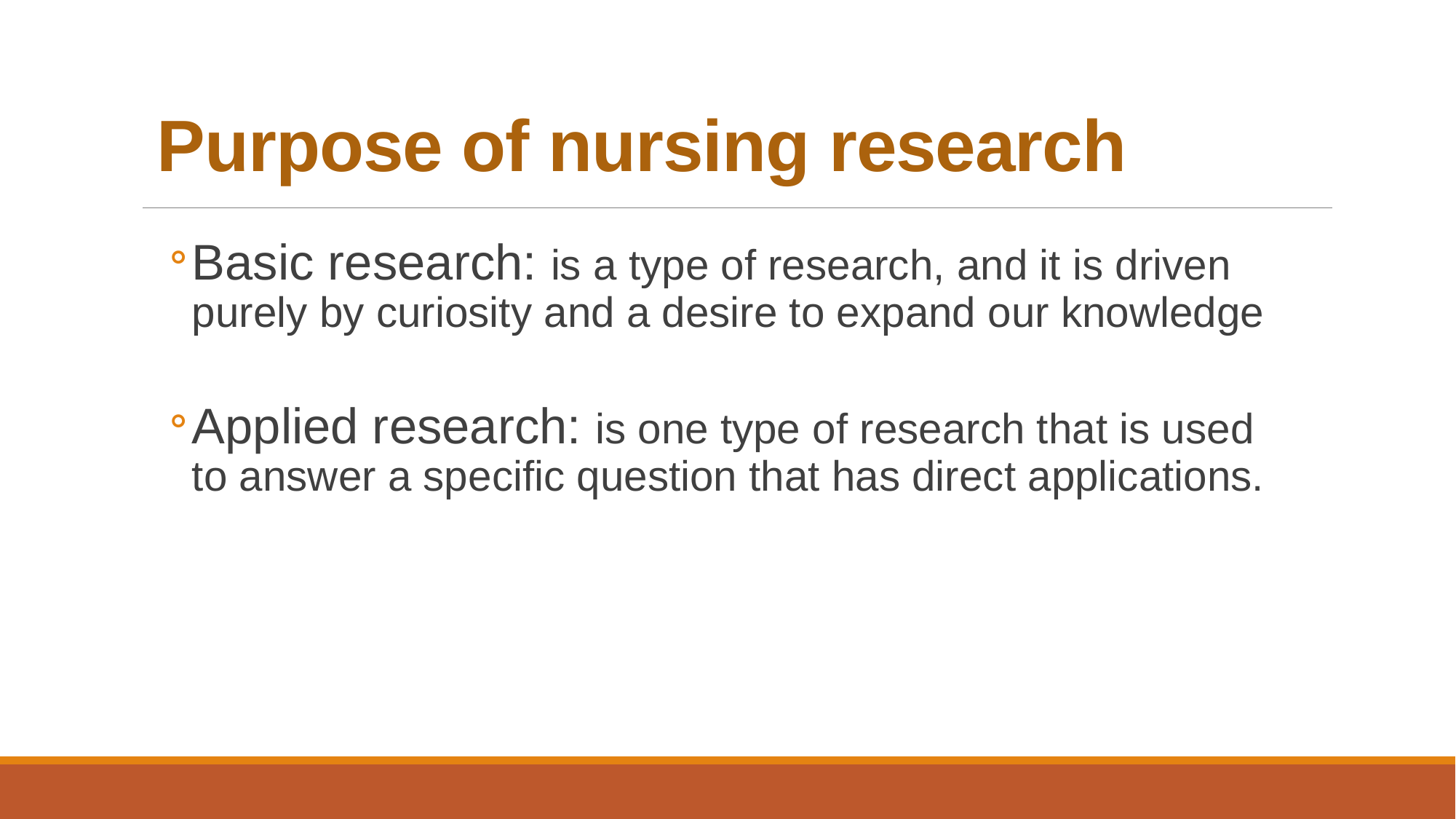

# Purpose of nursing research
Basic research: is a type of research, and it is driven purely by curiosity and a desire to expand our knowledge

Applied research: is one type of research that is used to answer a specific question that has direct applications.